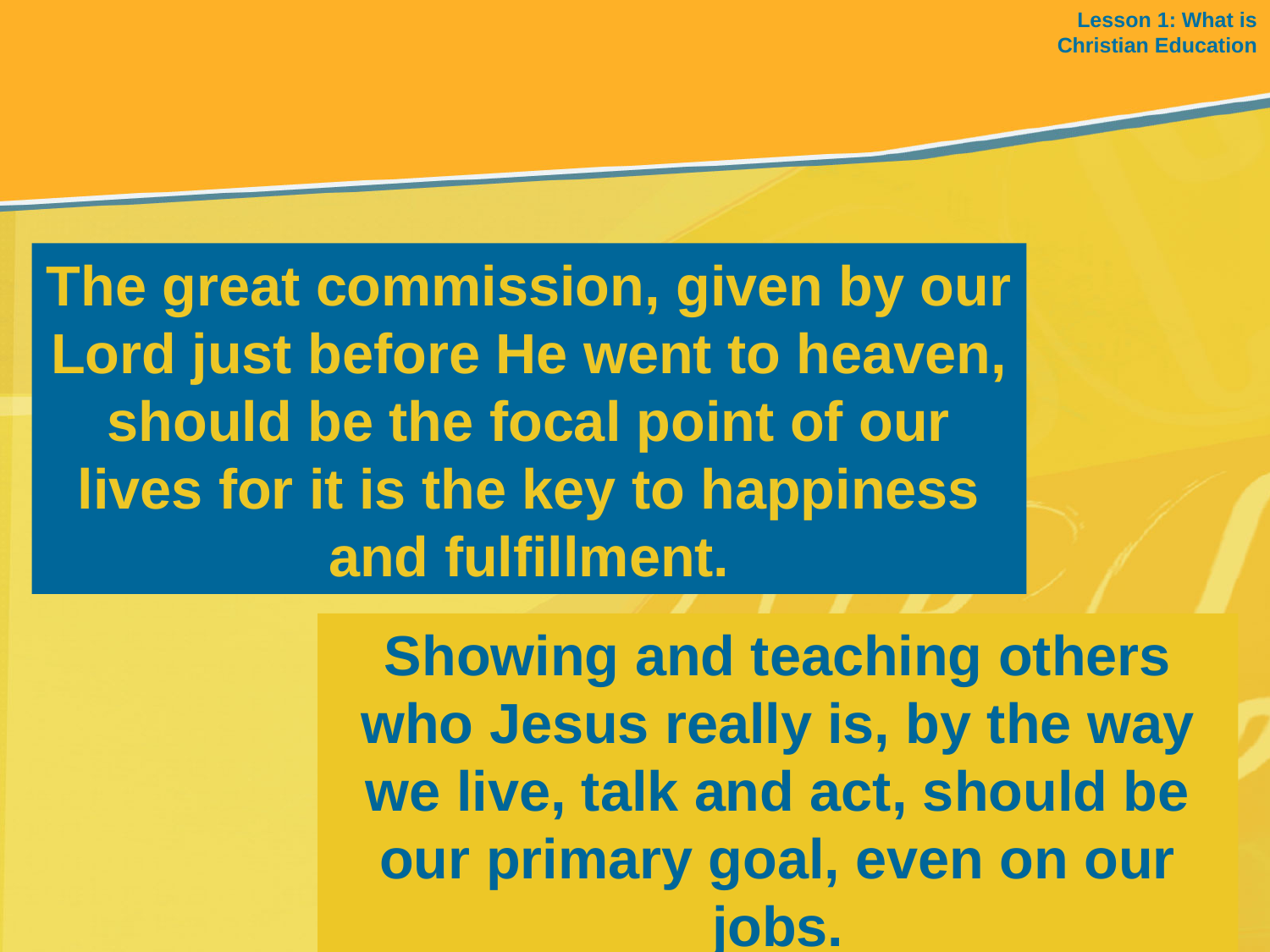

Lesson 1: What is Christian Education
The great commission, given by our Lord just before He went to heaven, should be the focal point of our lives for it is the key to happiness and fulfillment.
Showing and teaching others who Jesus really is, by the way we live, talk and act, should be our primary goal, even on our jobs.